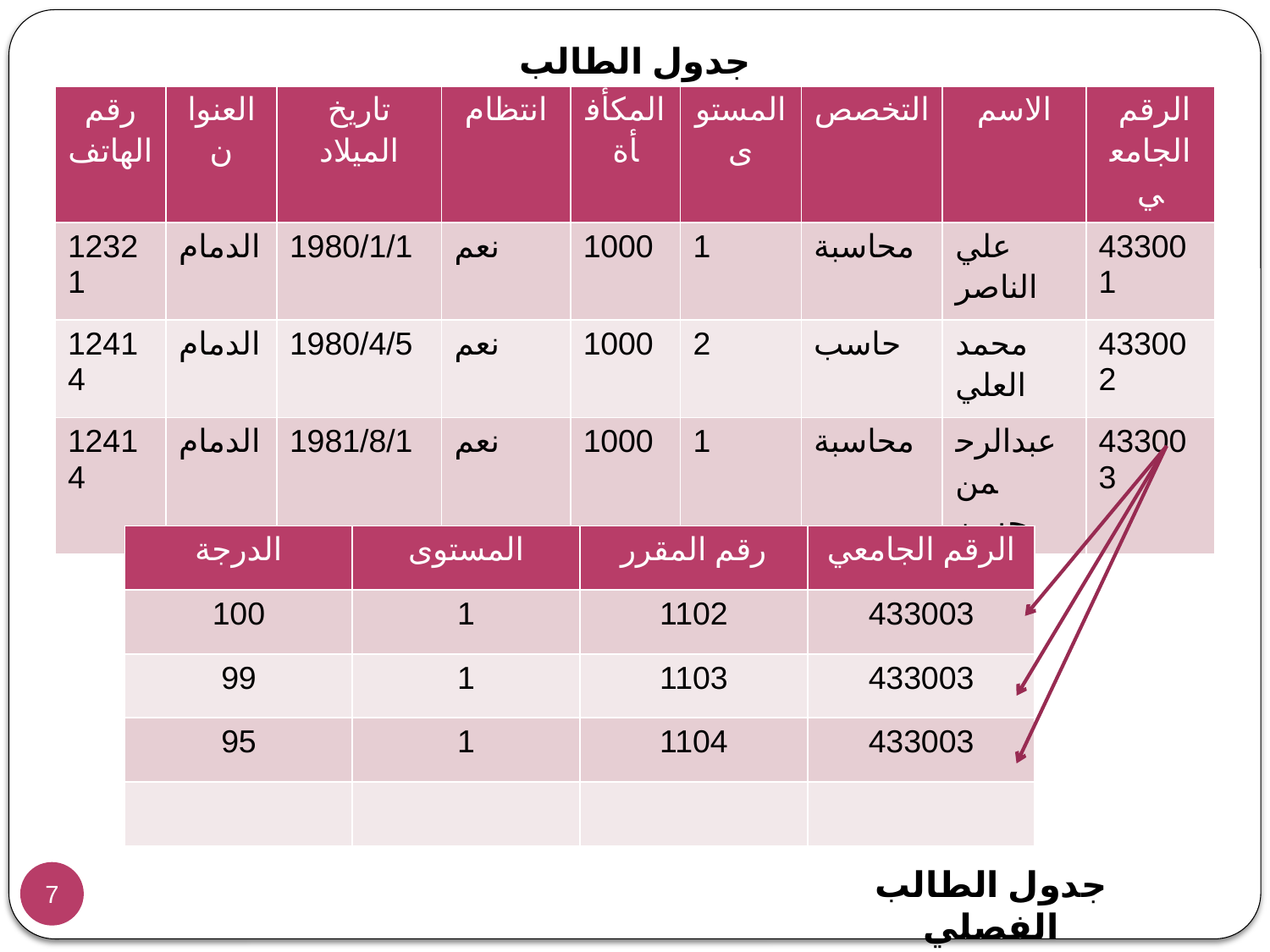

جدول الطالب
| رقم الهاتف | العنوان | تاريخ الميلاد | انتظام | المكأفأة | المستوى | التخصص | الاسم | الرقم الجامعي |
| --- | --- | --- | --- | --- | --- | --- | --- | --- |
| 12321 | الدمام | 1980/1/1 | نعم | 1000 | 1 | محاسبة | علي الناصر | 433001 |
| 12414 | الدمام | 1980/4/5 | نعم | 1000 | 2 | حاسب | محمد العلي | 433002 |
| 12414 | الدمام | 1981/8/1 | نعم | 1000 | 1 | محاسبة | عبدالرحمن حسن | 433003 |
| الدرجة | المستوى | رقم المقرر | الرقم الجامعي |
| --- | --- | --- | --- |
| 100 | 1 | 1102 | 433003 |
| 99 | 1 | 1103 | 433003 |
| 95 | 1 | 1104 | 433003 |
|  |  |  |  |
جدول الطالب الفصلي
7